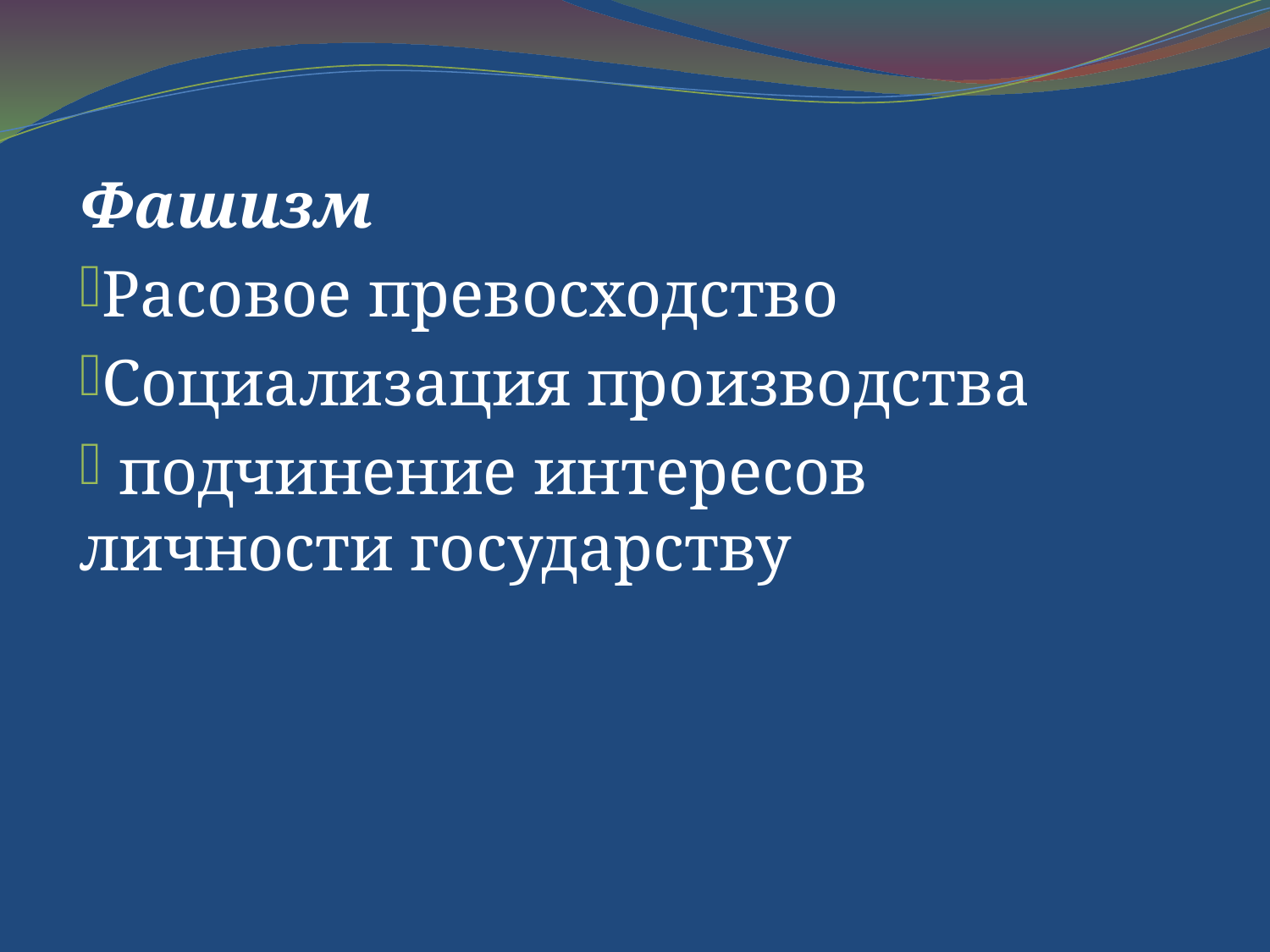

Фашизм
Расовое превосходство
Социализация производства
 подчинение интересов личности государству